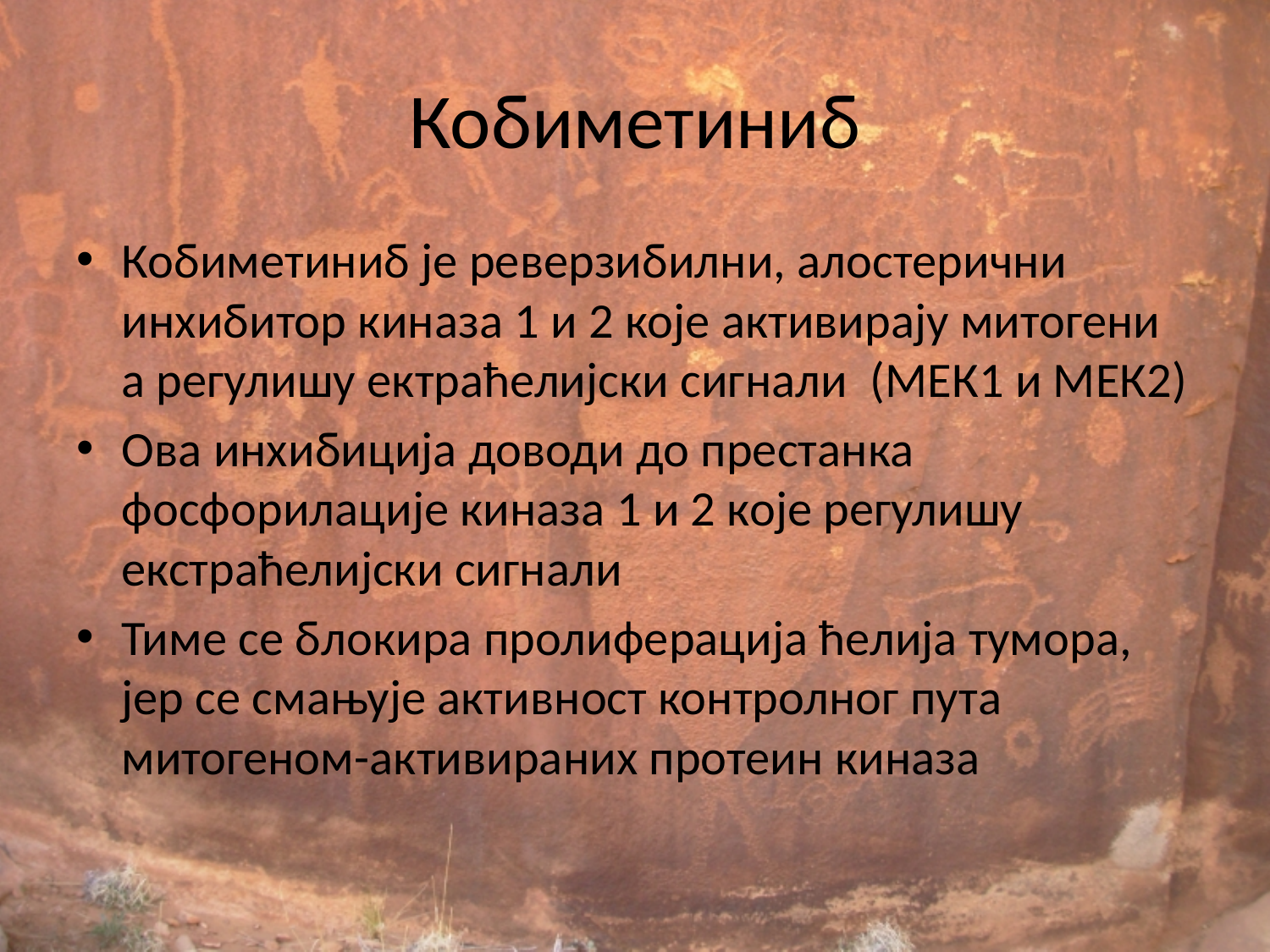

# Кобиметиниб
Кобиметиниб је реверзибилни, алостерични инхибитор киназа 1 и 2 које активирају митогени а регулишу ектраћелијски сигнали  (МЕК1 и МЕК2)
Ова инхибиција доводи до престанка фосфорилације киназа 1 и 2 које регулишу екстраћелијски сигнали
Тиме се блокира пролиферација ћелија тумора, јер се смањује активност контролног пута митогеном-активираних протеин киназа